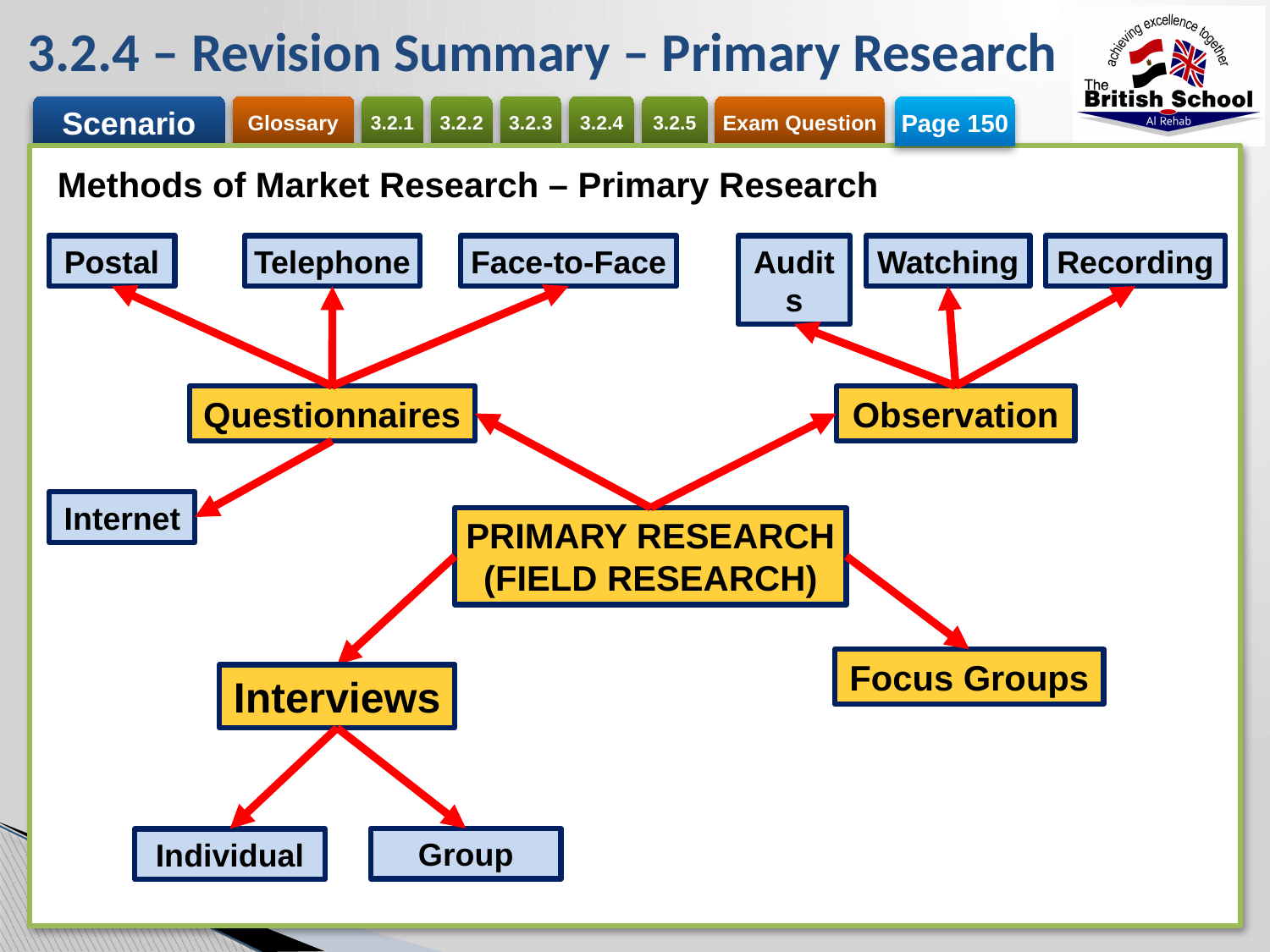

# 3.2.4 – Revision Summary – Primary Research
Page 150
Methods of Market Research – Primary Research
Postal
Telephone
Face-to-Face
Audits
Watching
Recording
Questionnaires
Observation
Internet
PRIMARY RESEARCH (FIELD RESEARCH)
Focus Groups
Interviews
Group
Individual